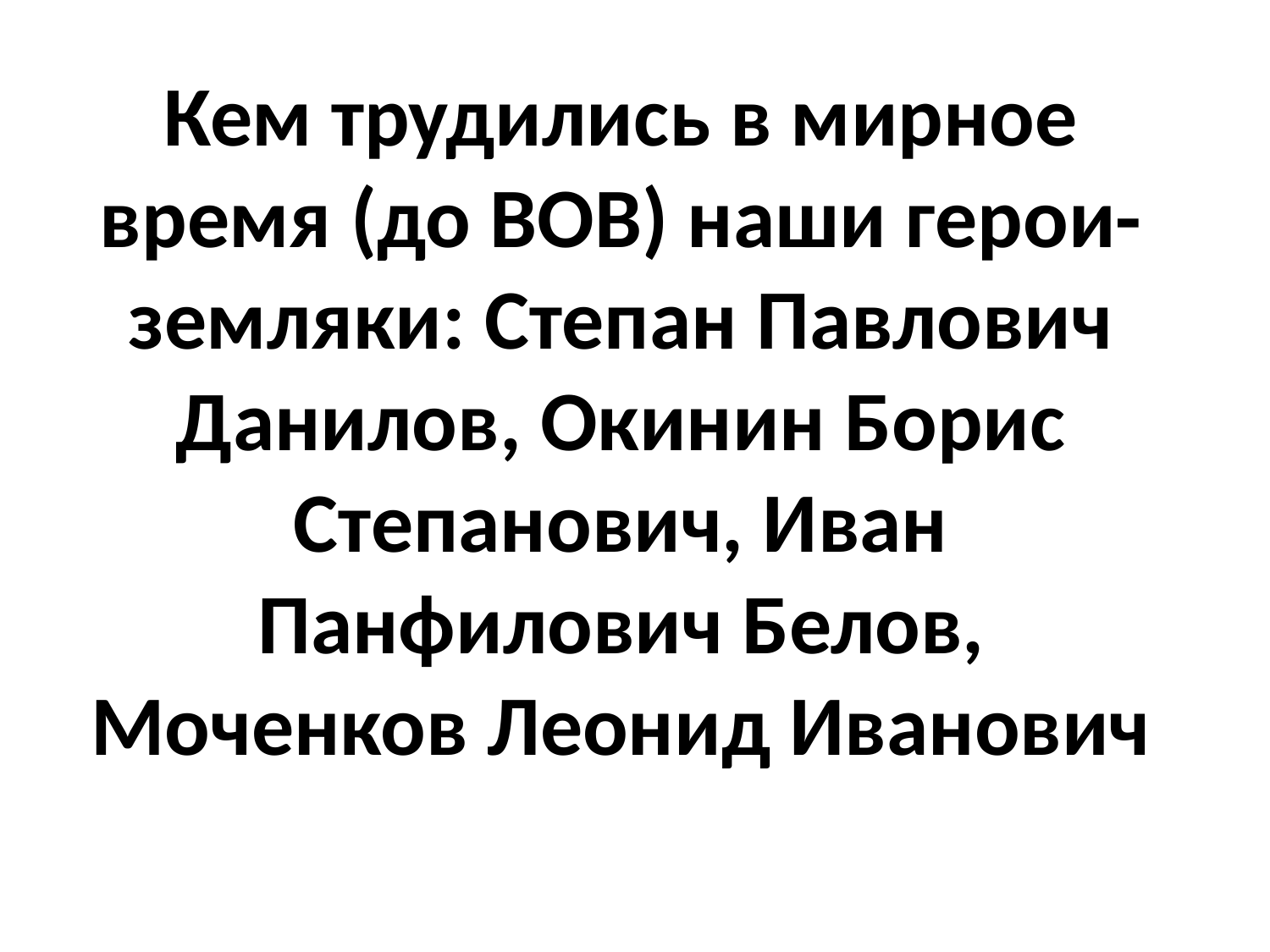

# Кем трудились в мирное время (до ВОВ) наши герои-земляки: Степан Павлович Данилов, Окинин Борис Степанович, Иван Панфилович Белов, Моченков Леонид Иванович